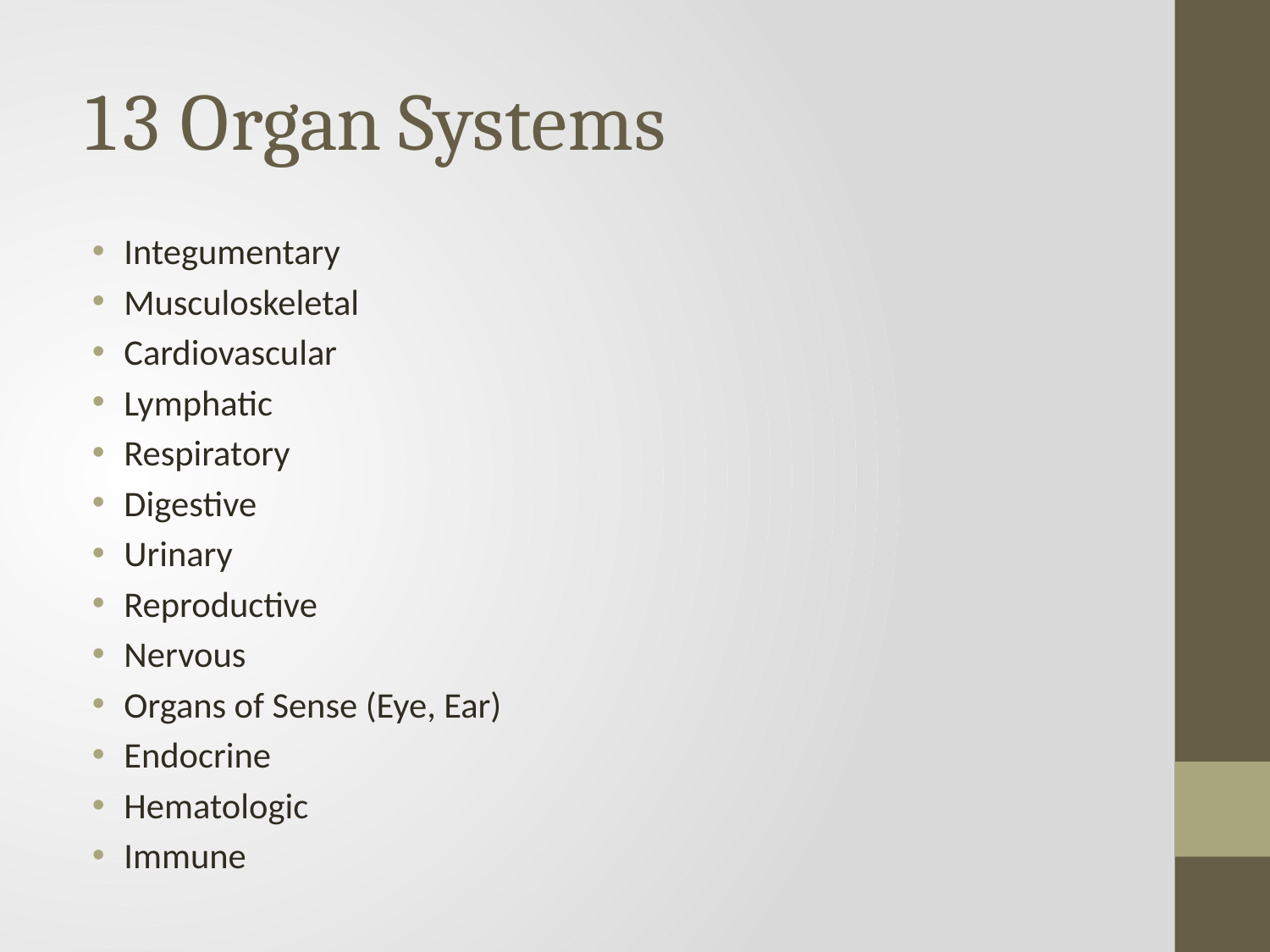

# 13 Organ Systems
Integumentary
Musculoskeletal
Cardiovascular
Lymphatic
Respiratory
Digestive
Urinary
Reproductive
Nervous
Organs of Sense (Eye, Ear)
Endocrine
Hematologic
Immune